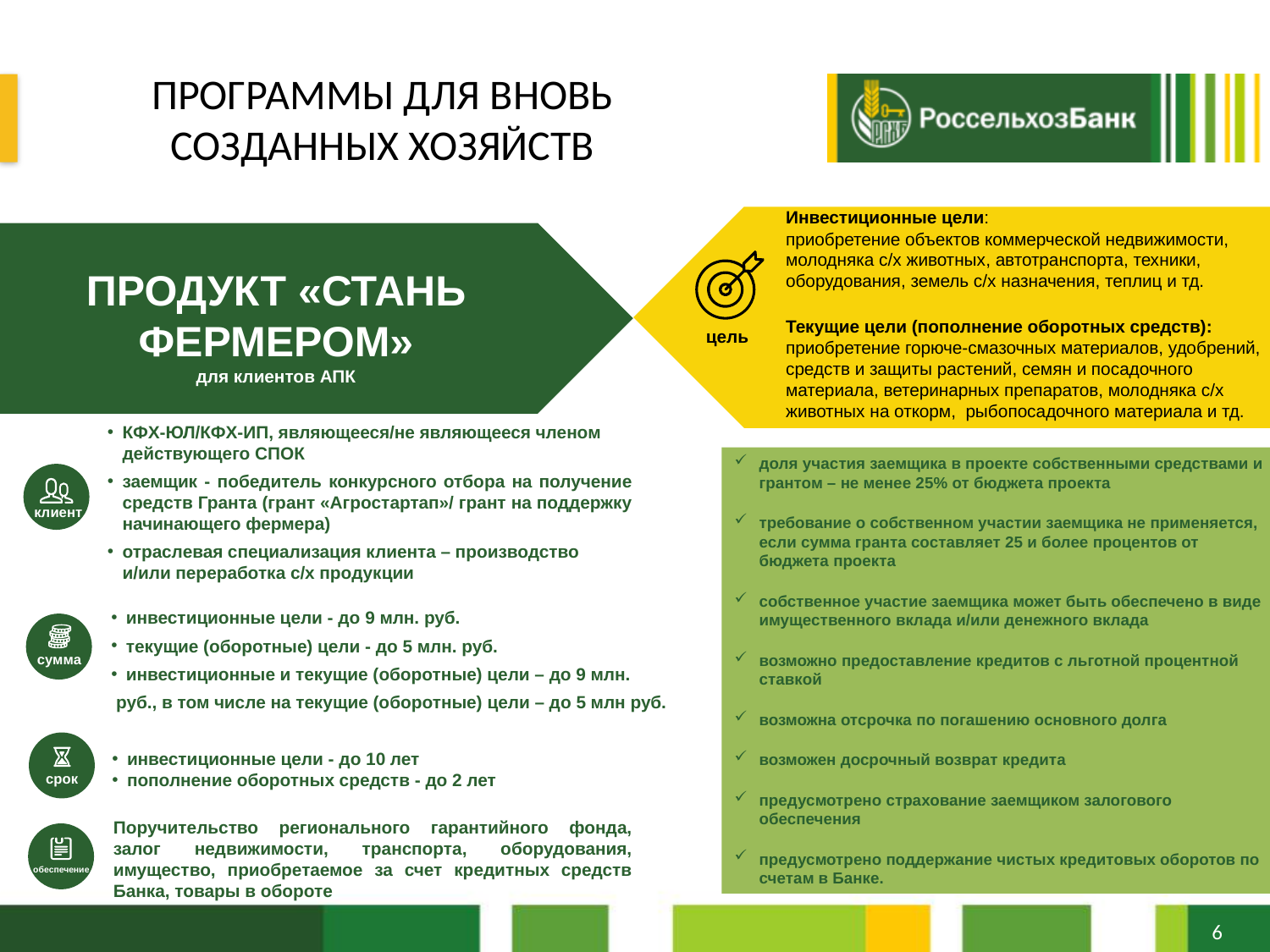

# ПРОГРАММЫ ДЛЯ ВНОВЬ СОЗДАННЫХ ХОЗЯЙСТВ
Инвестиционные цели:
приобретение объектов коммерческой недвижимости, молодняка с/х животных, автотранспорта, техники, оборудования, земель с/х назначения, теплиц и тд.

Текущие цели (пополнение оборотных средств):
приобретение горюче-смазочных материалов, удобрений, средств и защиты растений, семян и посадочного материала, ветеринарных препаратов, молодняка с/х животных на откорм,  рыбопосадочного материала и тд.

ПРОДУКТ «СТАНЬ ФЕРМЕРОМ»
для клиентов АПК

цель
КФХ-ЮЛ/КФХ-ИП, являющееся/не являющееся членом действующего СПОК
заемщик - победитель конкурсного отбора на получение средств Гранта (грант «Агростартап»/ грант на поддержку начинающего фермера)
отраслевая специализация клиента – производство и/или переработка с/х продукции
доля участия заемщика в проекте собственными средствами и грантом – не менее 25% от бюджета проекта
требование о собственном участии заемщика не применяется, если сумма гранта составляет 25 и более процентов от бюджета проекта
собственное участие заемщика может быть обеспечено в виде имущественного вклада и/или денежного вклада
возможно предоставление кредитов с льготной процентной ставкой
возможна отсрочка по погашению основного долга
возможен досрочный возврат кредита
предусмотрено страхование заемщиком залогового обеспечения
предусмотрено поддержание чистых кредитовых оборотов по счетам в Банке.

клиент

инвестиционные цели - до 9 млн. руб.
текущие (оборотные) цели - до 5 млн. руб.
инвестиционные и текущие (оборотные) цели – до 9 млн.
 руб., в том числе на текущие (оборотные) цели – до 5 млн руб.

сумма

срок

инвестиционные цели - до 10 лет
пополнение оборотных средств - до 2 лет
Поручительство регионального гарантийного фонда, залог недвижимости, транспорта, оборудования, имущество, приобретаемое за счет кредитных средств Банка, товары в обороте

обеспечение

6